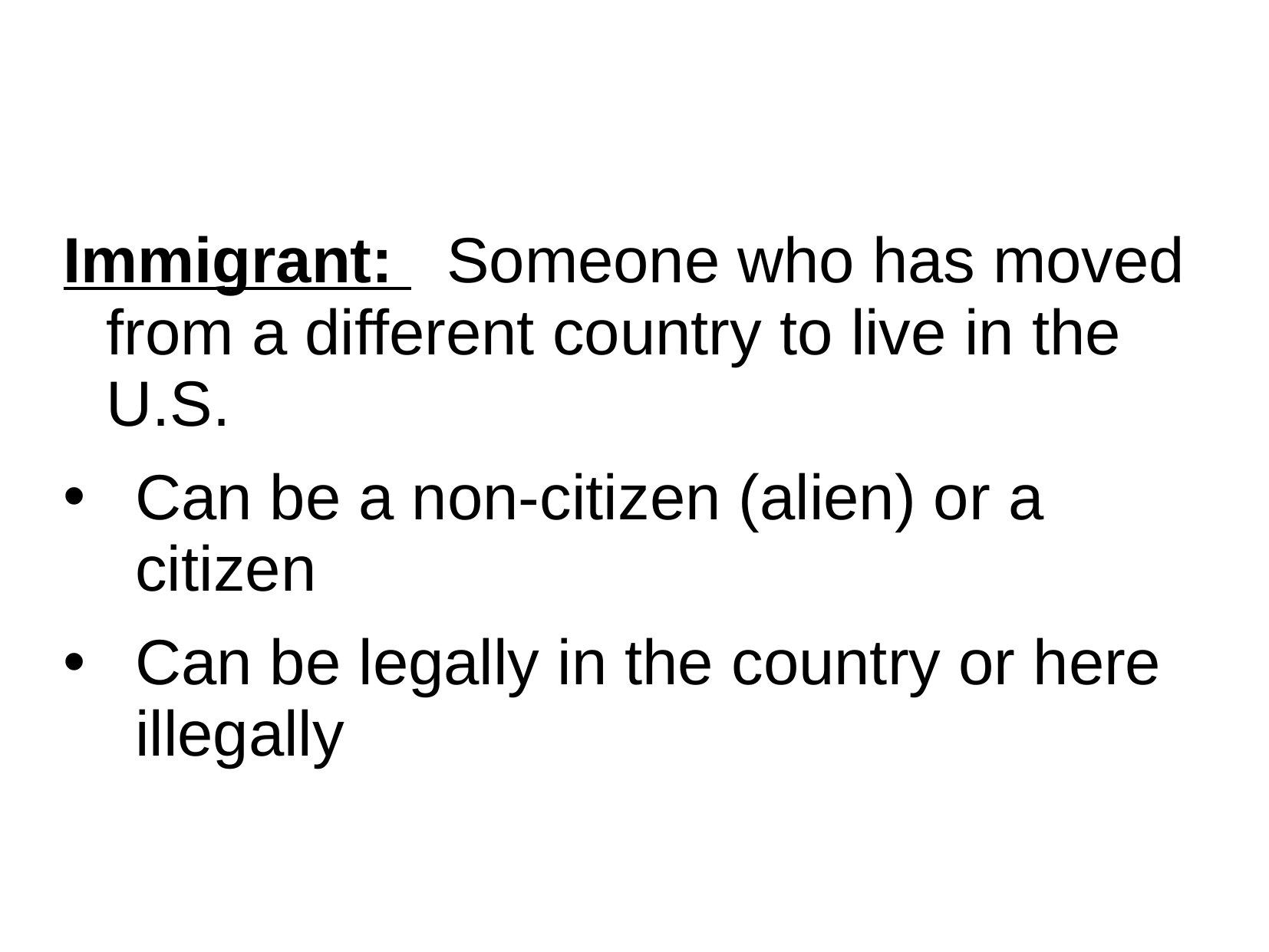

#
Immigrant:   Someone who has moved from a different country to live in the U.S.
Can be a non-citizen (alien) or a citizen
Can be legally in the country or here illegally